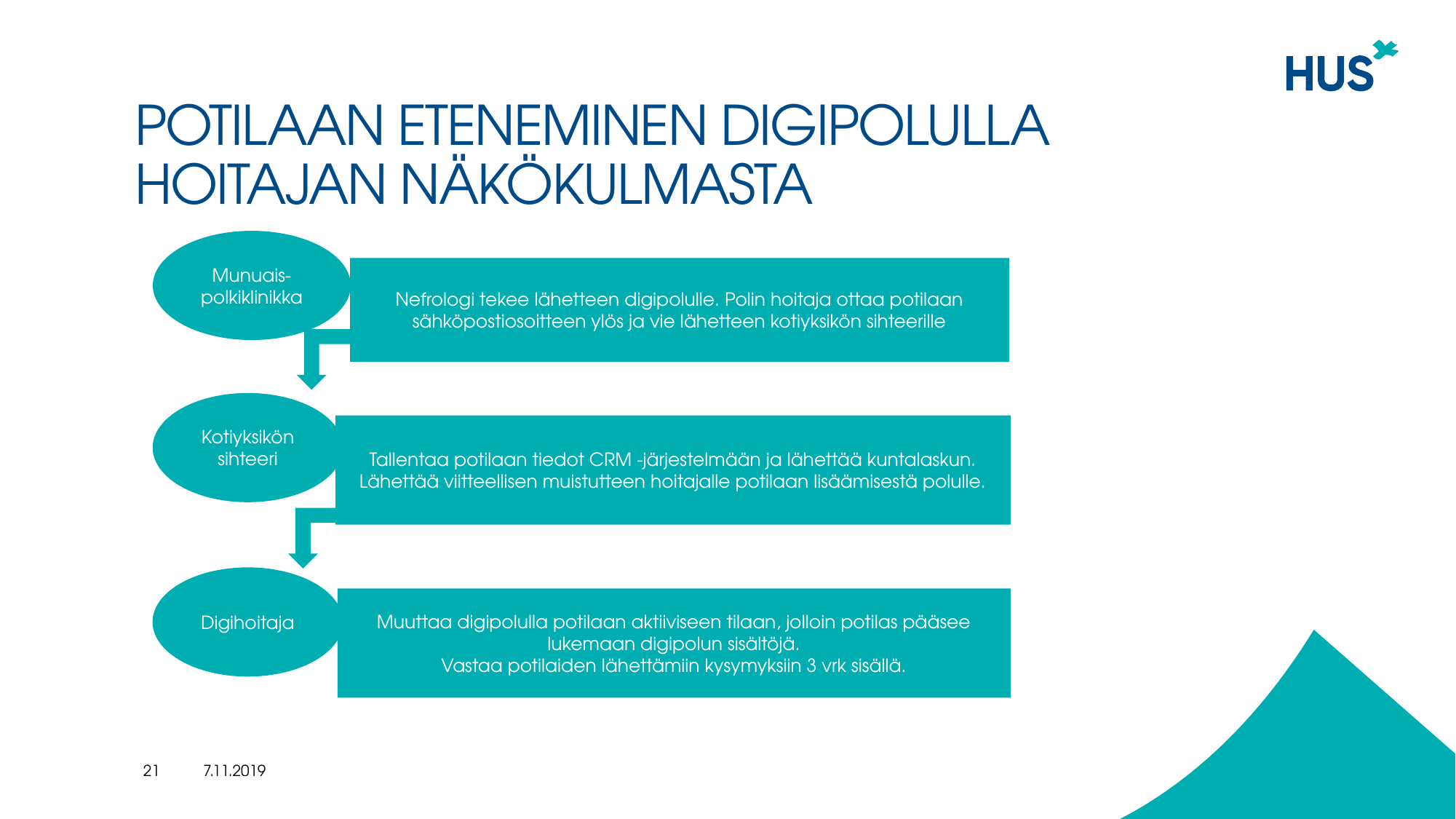

# Potilaan eteneminen digipolulla hoitajan näkökulmasta
Munuais-polkiklinikka
Nefrologi tekee lähetteen digipolulle. Polin hoitaja ottaa potilaan sähköpostiosoitteen ylös ja vie lähetteen kotiyksikön sihteerille

Kotiyksikön sihteeri
Tallentaa potilaan tiedot CRM -järjestelmään ja lähettää kuntalaskun.
Lähettää viitteellisen muistutteen hoitajalle potilaan lisäämisestä polulle.

Digihoitaja
Muuttaa digipolulla potilaan aktiiviseen tilaan, jolloin potilas pääsee lukemaan digipolun sisältöjä.
Vastaa potilaiden lähettämiin kysymyksiin 3 vrk sisällä.
21
7.11.2019